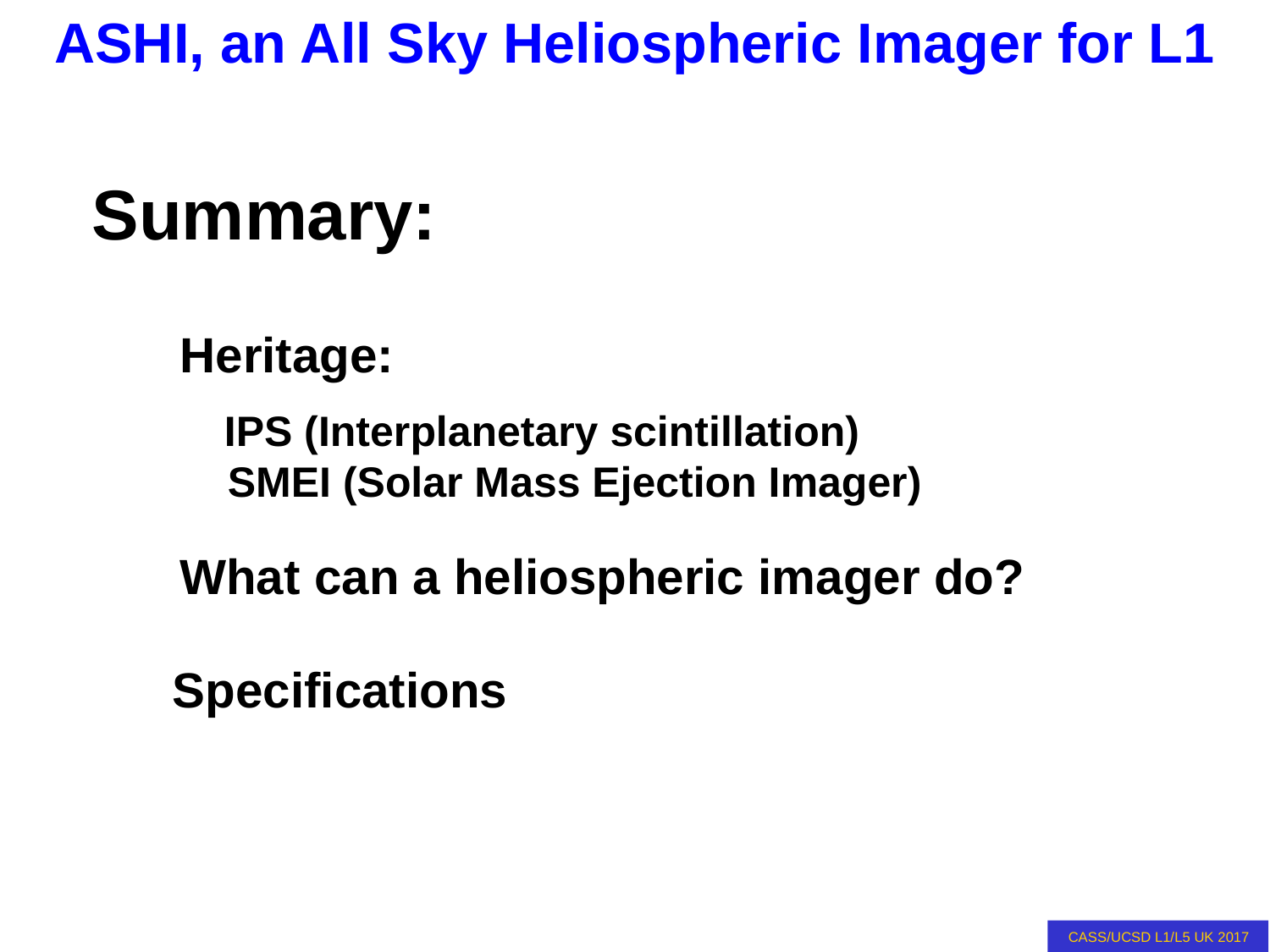

Summary:
      Heritage:

	IPS (Interplanetary scintillation)
           SMEI (Solar Mass Ejection Imager)

      What can a heliospheric imager do?

 Specifications